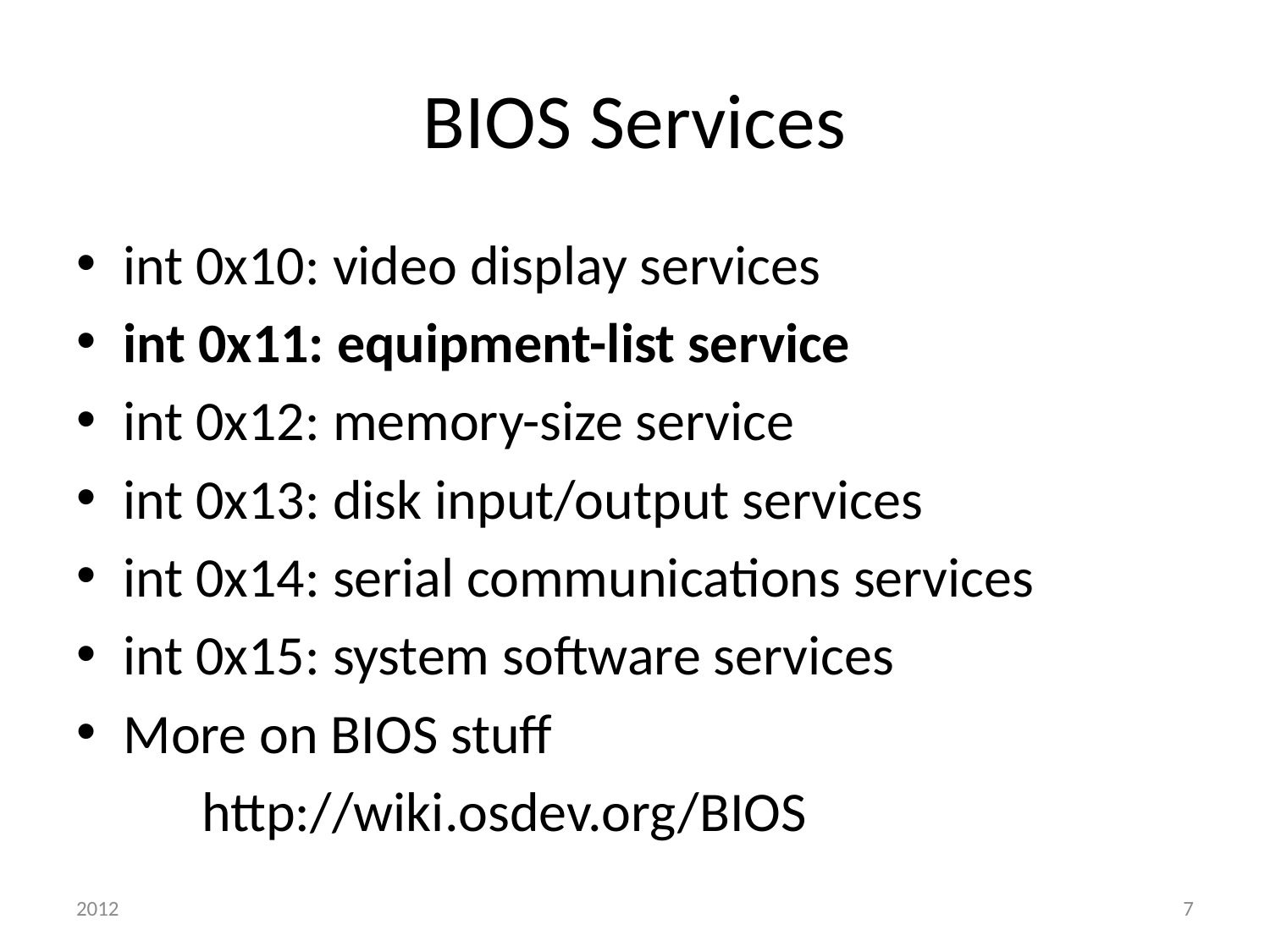

# BIOS Services
int 0x10: video display services
int 0x11: equipment-list service
int 0x12: memory-size service
int 0x13: disk input/output services
int 0x14: serial communications services
int 0x15: system software services
More on BIOS stuff
	http://wiki.osdev.org/BIOS

2012

7